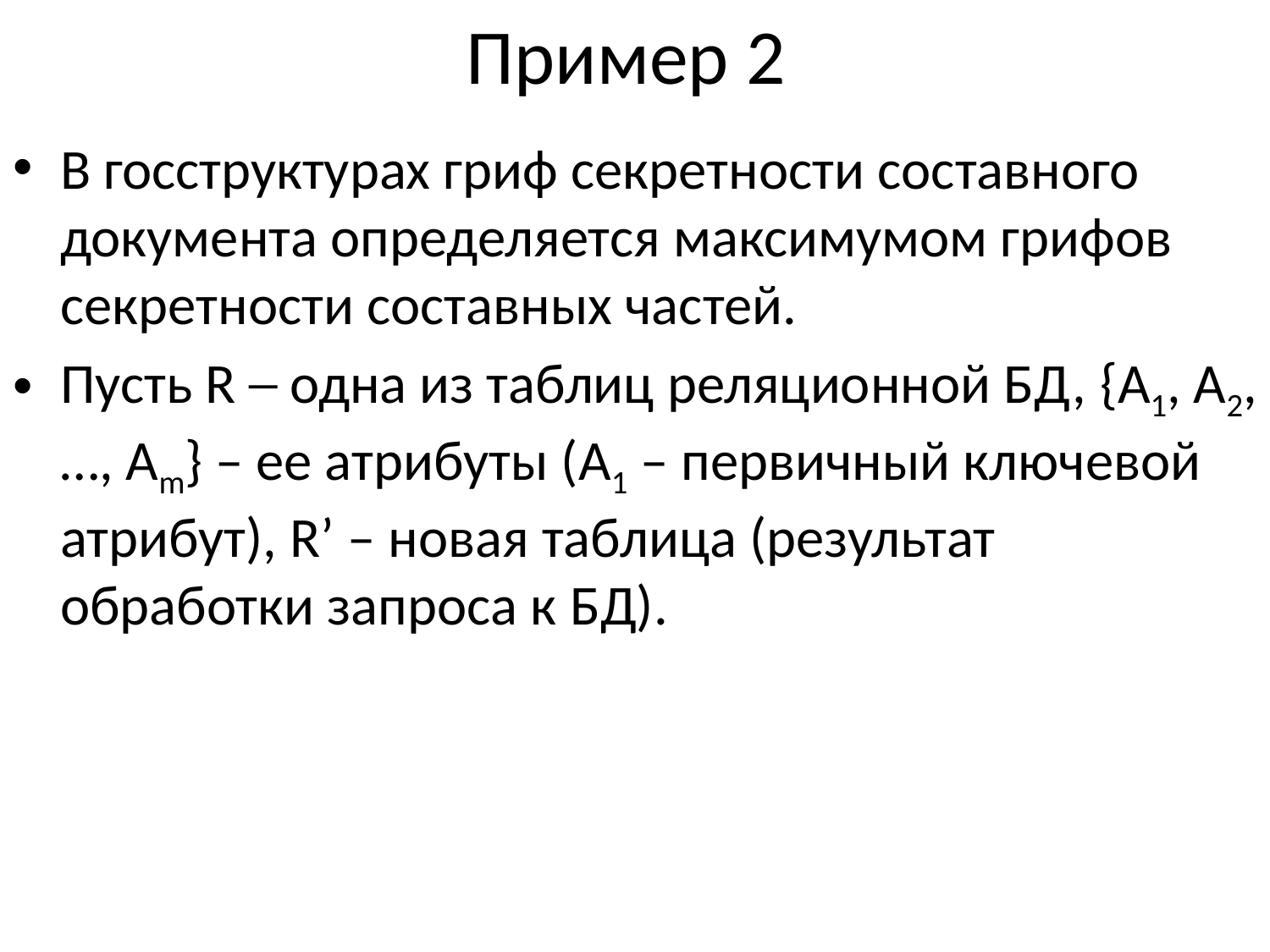

# Пример 2
В госструктурах гриф секретности составного документа определяется максимумом грифов секретности составных частей.
Пусть R ─ одна из таблиц реляционной БД, {A1, A2, …, Am} – ее атрибуты (A1 – первичный ключевой атрибут), R’ – новая таблица (результат обработки запроса к БД).